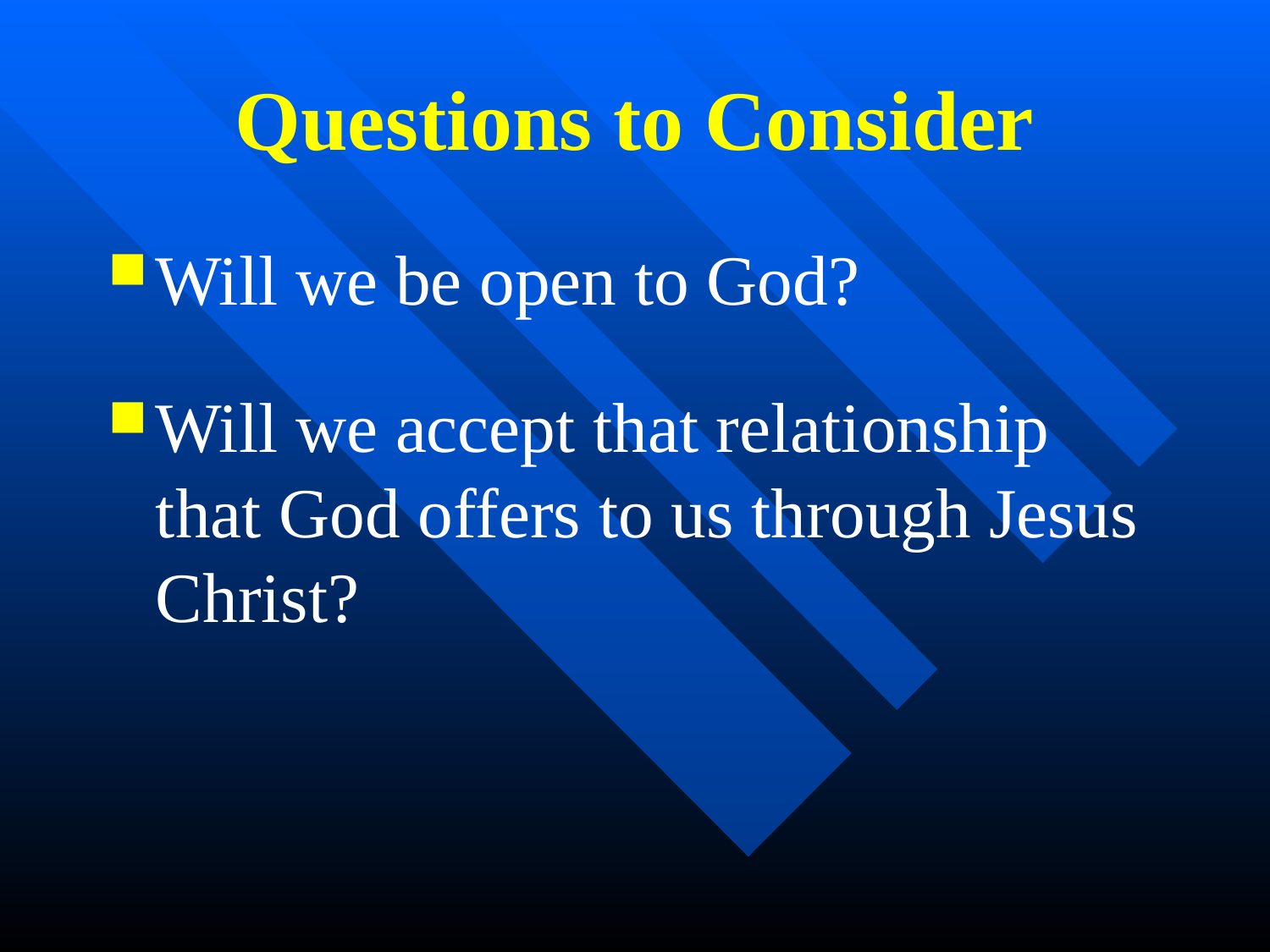

# Questions to Consider
Will we be open to God?

Will we accept that relationship that God offers to us through Jesus Christ?